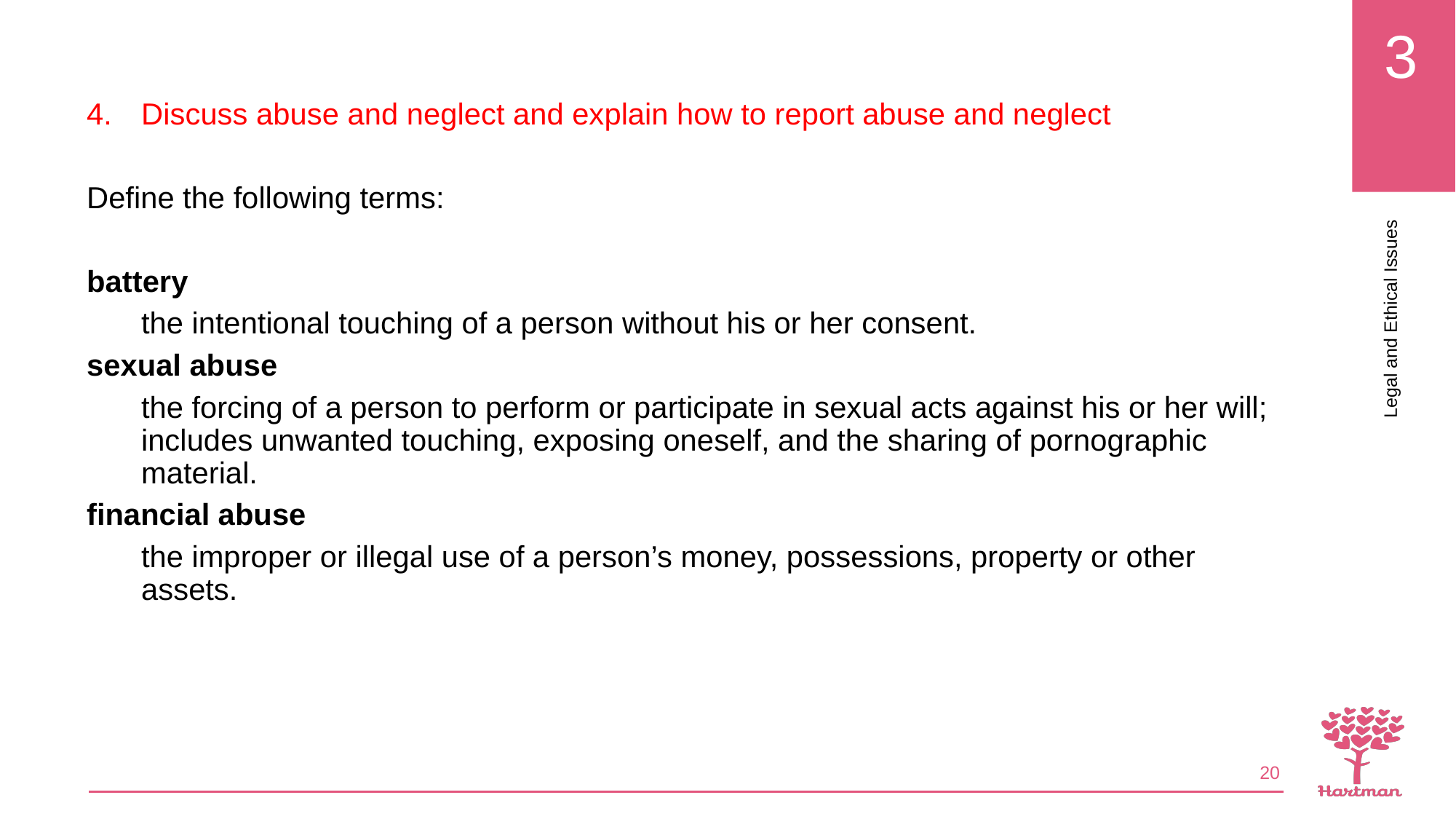

Discuss abuse and neglect and explain how to report abuse and neglect

Define the following terms:

battery
the intentional touching of a person without his or her consent.
sexual abuse
the forcing of a person to perform or participate in sexual acts against his or her will; includes unwanted touching, exposing oneself, and the sharing of pornographic material.
financial abuse
the improper or illegal use of a person’s money, possessions, property or other assets.

20